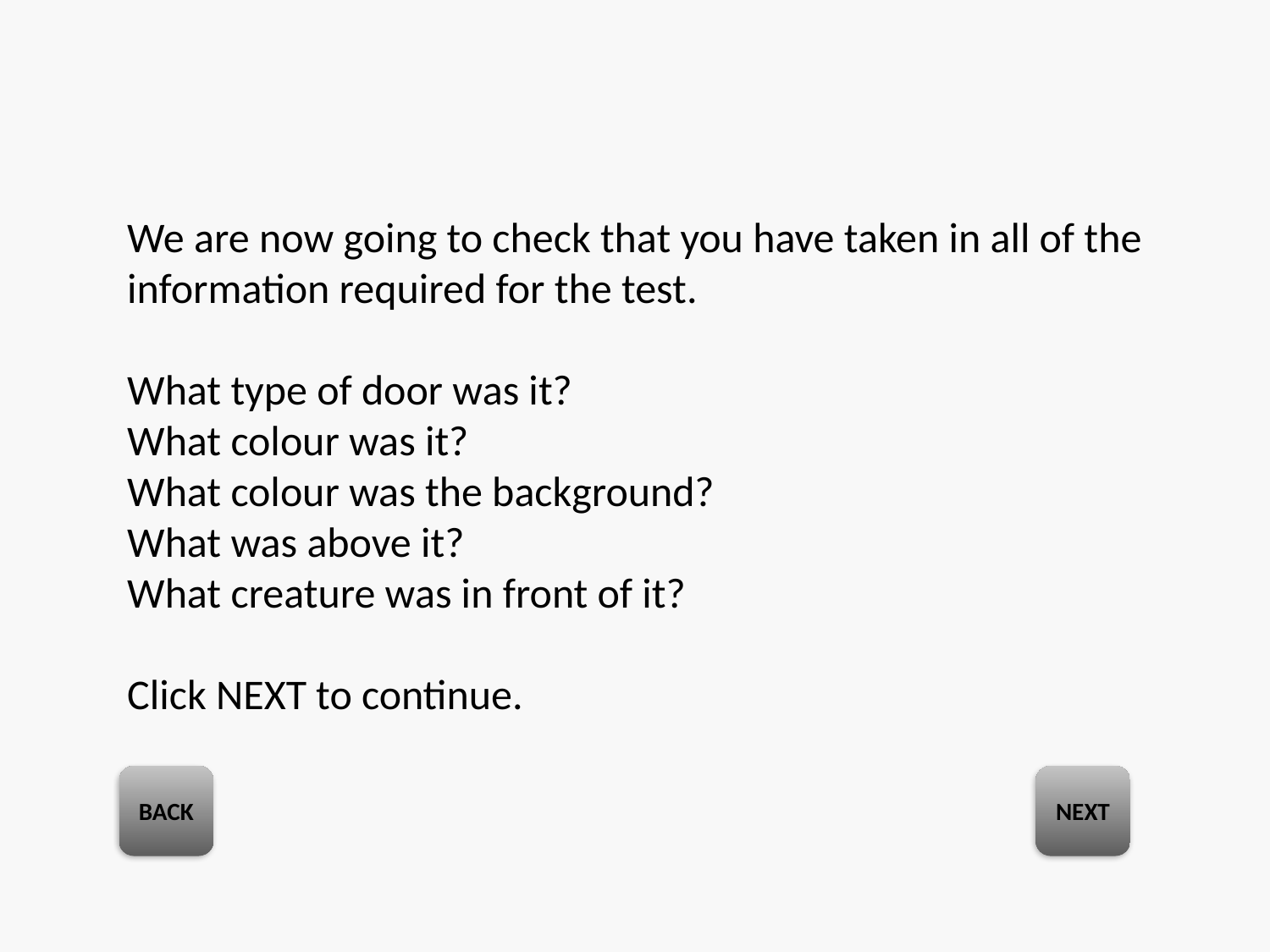

We are now going to check that you have taken in all of the information required for the test.

What type of door was it?
What colour was it?
What colour was the background?
What was above it?
What creature was in front of it?

Click NEXT to continue.

BACK
NEXT